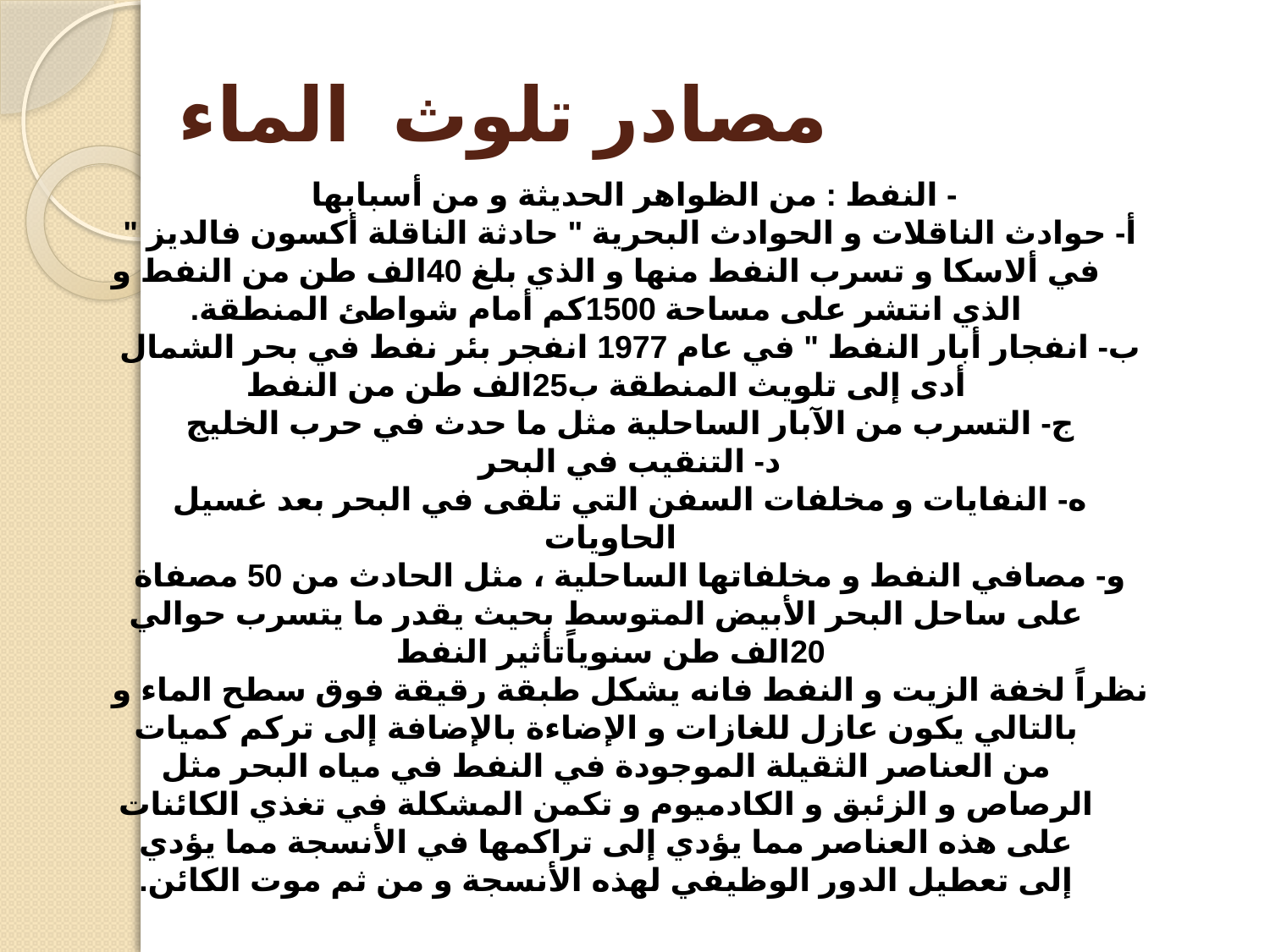

# مصادر تلوث  الماء
- النفط : من الظواهر الحديثة و من أسبابها
أ- حوادث الناقلات و الحوادث البحرية " حادثة الناقلة أكسون فالديز " في ألاسكا و تسرب النفط منها و الذي بلغ 40الف طن من النفط و الذي انتشر على مساحة 1500كم أمام شواطئ المنطقة.
ب- انفجار أبار النفط " في عام 1977 انفجر بئر نفط في بحر الشمال أدى إلى تلويث المنطقة ب25الف طن من النفط
ج- التسرب من الآبار الساحلية مثل ما حدث في حرب الخليج
د- التنقيب في البحر
ه- النفايات و مخلفات السفن التي تلقى في البحر بعد غسيل الحاويات
و- مصافي النفط و مخلفاتها الساحلية ، مثل الحادث من 50 مصفاة على ساحل البحر الأبيض المتوسط بحيث يقدر ما يتسرب حوالي 20الف طن سنوياًتأثير النفط
	نظراً لخفة الزيت و النفط فانه يشكل طبقة رقيقة فوق سطح الماء و بالتالي يكون عازل للغازات و الإضاءة بالإضافة إلى تركم كميات من العناصر الثقيلة الموجودة في النفط في مياه البحر مثل الرصاص و الزئبق و الكادميوم و تكمن المشكلة في تغذي الكائنات على هذه العناصر مما يؤدي إلى تراكمها في الأنسجة مما يؤدي إلى تعطيل الدور الوظيفي لهذه الأنسجة و من ثم موت الكائن.